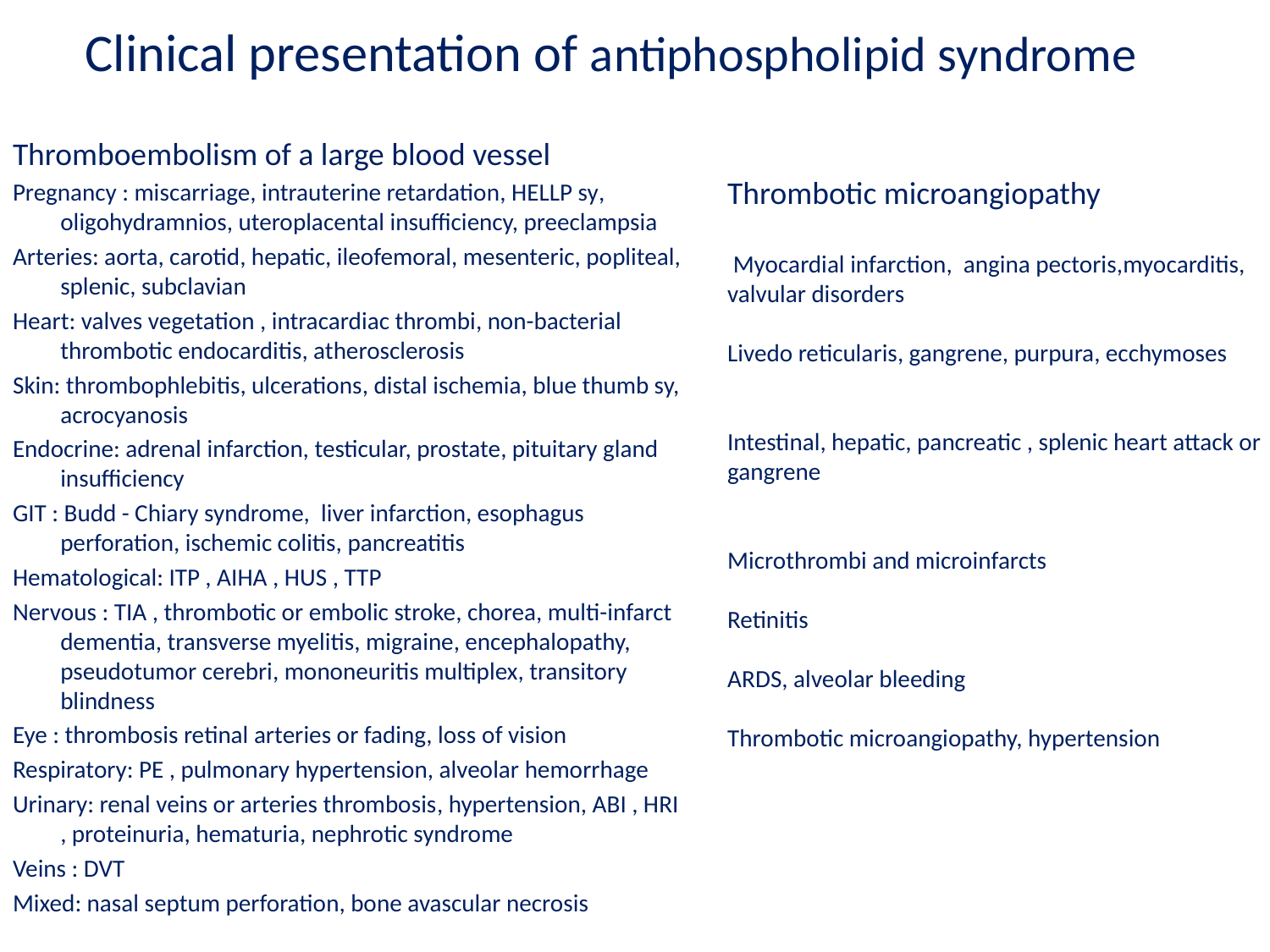

Clinical presentation of antiphospholipid syndrome
Thromboembolism of a large blood vessel
Pregnancy : miscarriage, intrauterine retardation, HELLP sy, oligohydramnios, uteroplacental insufficiency, preeclampsia
Arteries: aorta, carotid, hepatic, ileofemoral, mesenteric, popliteal, splenic, subclavian
Heart: valves vegetation , intracardiac thrombi, non-bacterial thrombotic endocarditis, atherosclerosis
Skin: thrombophlebitis, ulcerations, distal ischemia, blue thumb sy, acrocyanosis
Endocrine: adrenal infarction, testicular, prostate, pituitary gland insufficiency
GIT : Budd - Chiary syndrome, ​ liver infarction, esophagus perforation, ischemic colitis, pancreatitis
Hematological: ITP , AIHA , HUS , TTP
Nervous : TIA , thrombotic or embolic stroke, chorea, multi-infarct dementia, transverse myelitis, migraine, encephalopathy, pseudotumor cerebri, mononeuritis multiplex, transitory blindness
Eye : thrombosis retinal arteries or fading, loss of vision
Respiratory: PE , pulmonary hypertension, alveolar hemorrhage
Urinary: renal veins or arteries thrombosis, hypertension, ABI , HRI , proteinuria, hematuria, nephrotic syndrome
Veins : DVT
Mixed: nasal septum perforation, bone avascular necrosis
Thrombotic microangiopathy

 Myocardial infarction,  angina pectoris,myocarditis, valvular disorders

Livedo reticularis, gangrene, purpura, ecchymoses

Intestinal, hepatic, pancreatic , splenic heart attack or gangrene

Microthrombi and microinfarcts

Retinitis

ARDS, alveolar bleeding

Thrombotic microangiopathy, hypertension